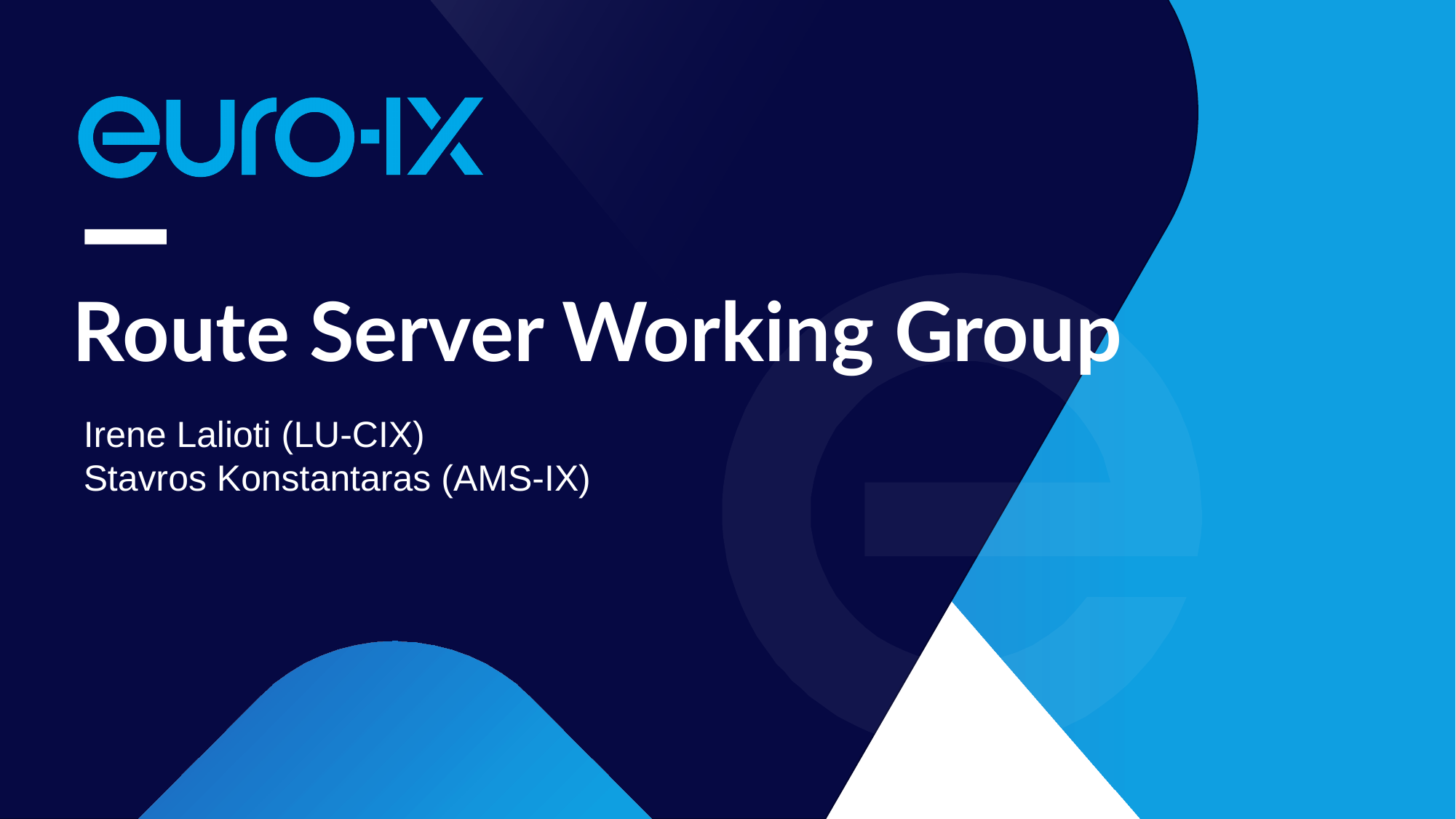

Route Server Working Group
Irene Lalioti (LU-CIX)
Stavros Konstantaras (AMS-IX)